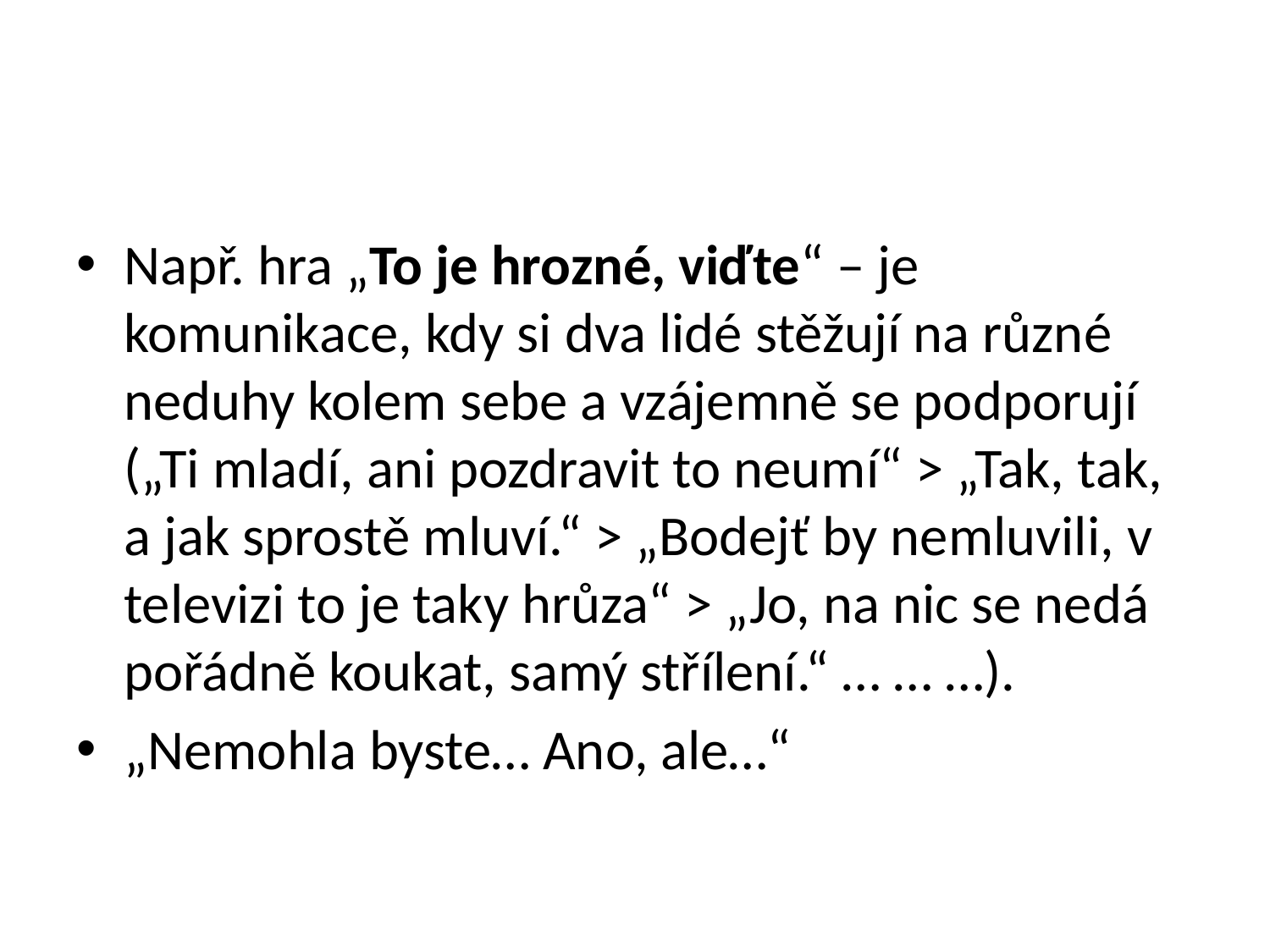

#
Např. hra „To je hrozné, viďte“ – je komunikace, kdy si dva lidé stěžují na různé neduhy kolem sebe a vzájemně se podporují („Ti mladí, ani pozdravit to neumí“ > „Tak, tak, a jak sprostě mluví.“ > „Bodejť by nemluvili, v televizi to je taky hrůza“ > „Jo, na nic se nedá pořádně koukat, samý střílení.“ … … …).
„Nemohla byste… Ano, ale…“